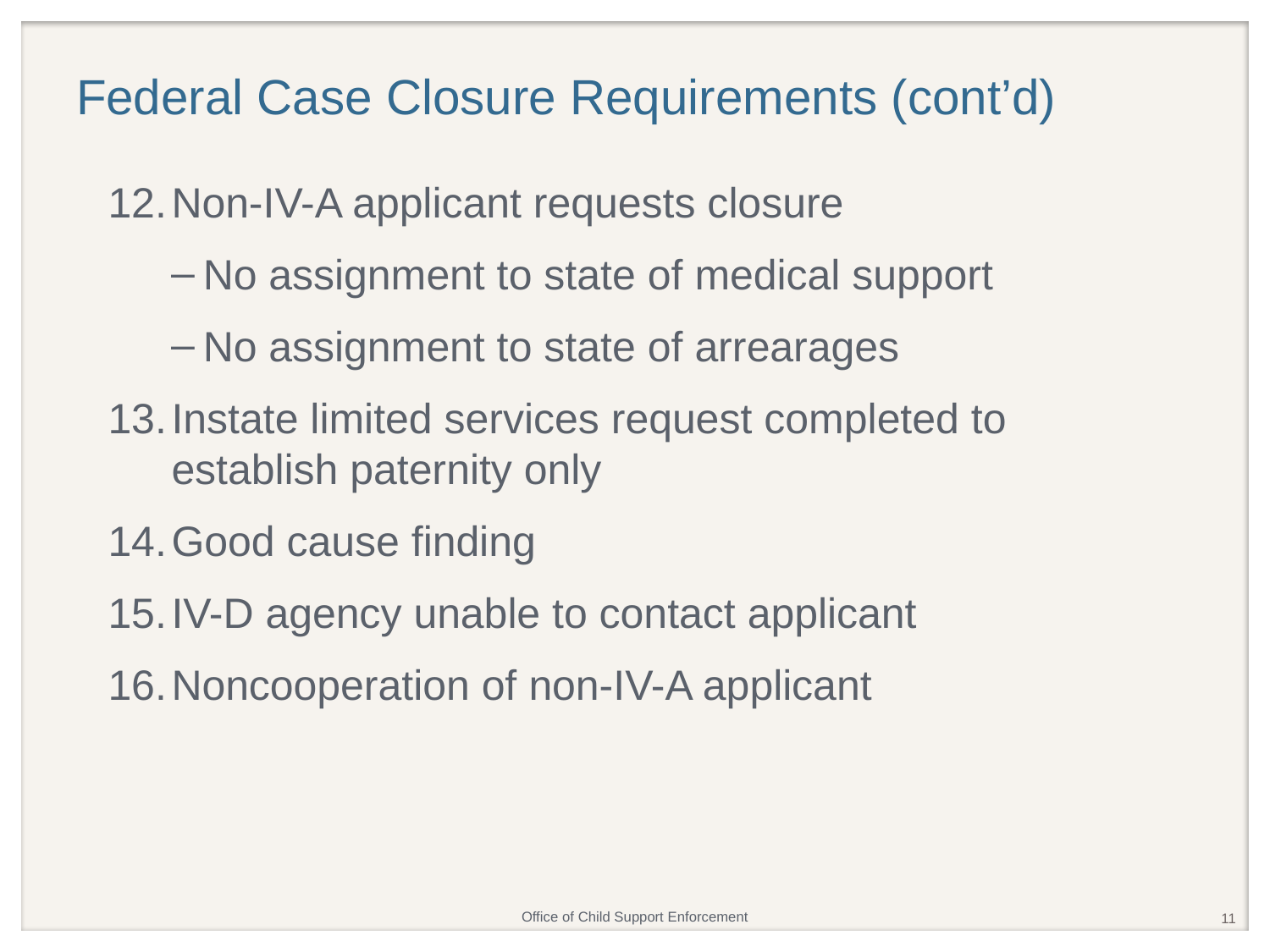

# Federal Case Closure Requirements (cont’d)
Non-IV-A applicant requests closure
No assignment to state of medical support
No assignment to state of arrearages
Instate limited services request completed to establish paternity only
Good cause finding
IV-D agency unable to contact applicant
Noncooperation of non-IV-A applicant
11